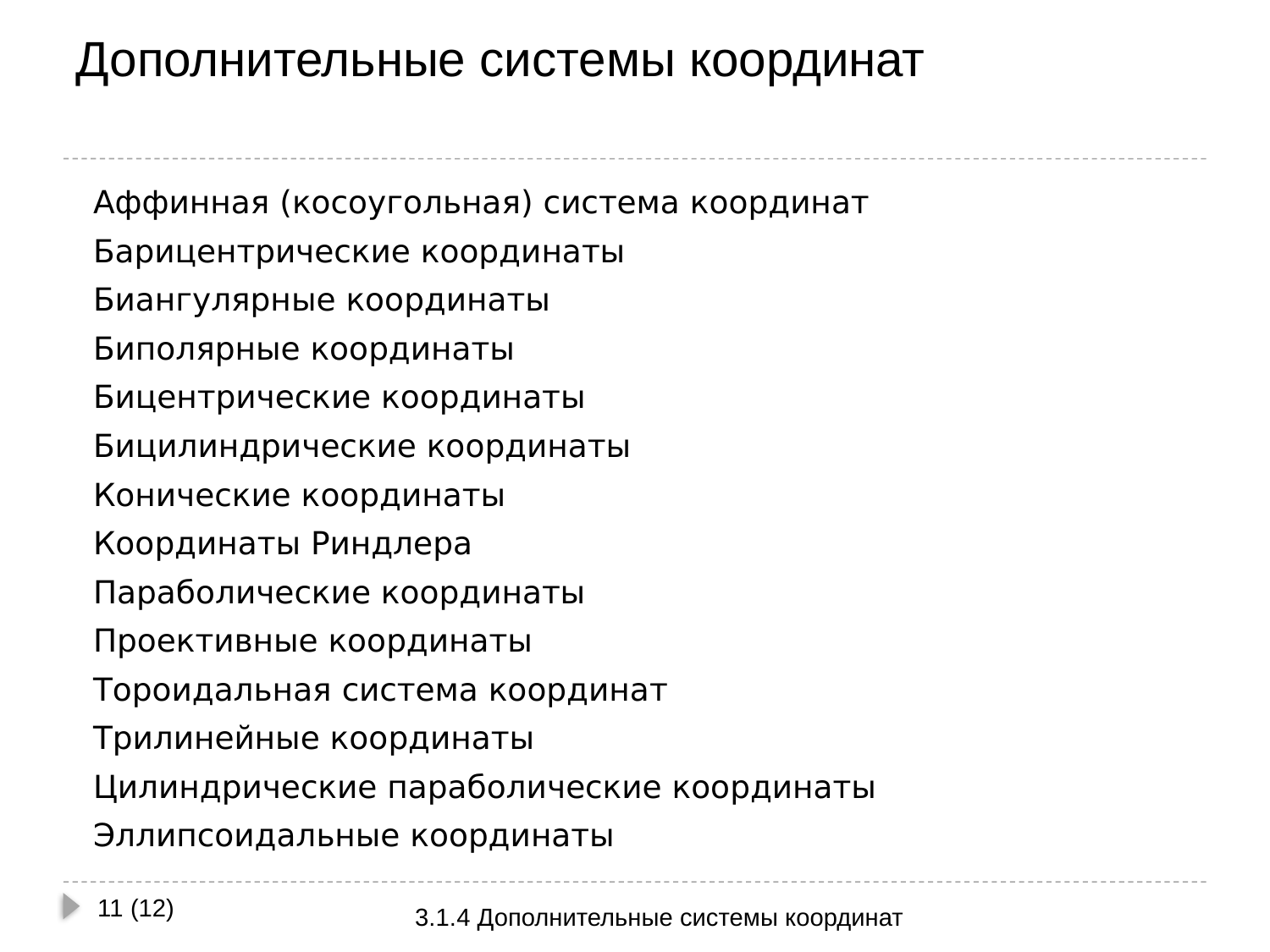

# Дополнительные системы координат
Аффинная (косоугольная) система координат
Барицентрические координаты
Биангулярные координаты
Биполярные координаты
Бицентрические координаты
Бицилиндрические координаты
Конические координаты
Координаты Риндлера
Параболические координаты
Проективные координаты
Тороидальная система координат
Трилинейные координаты
Цилиндрические параболические координаты
Эллипсоидальные координаты
11 (12)
3.1.4 Дополнительные системы координат